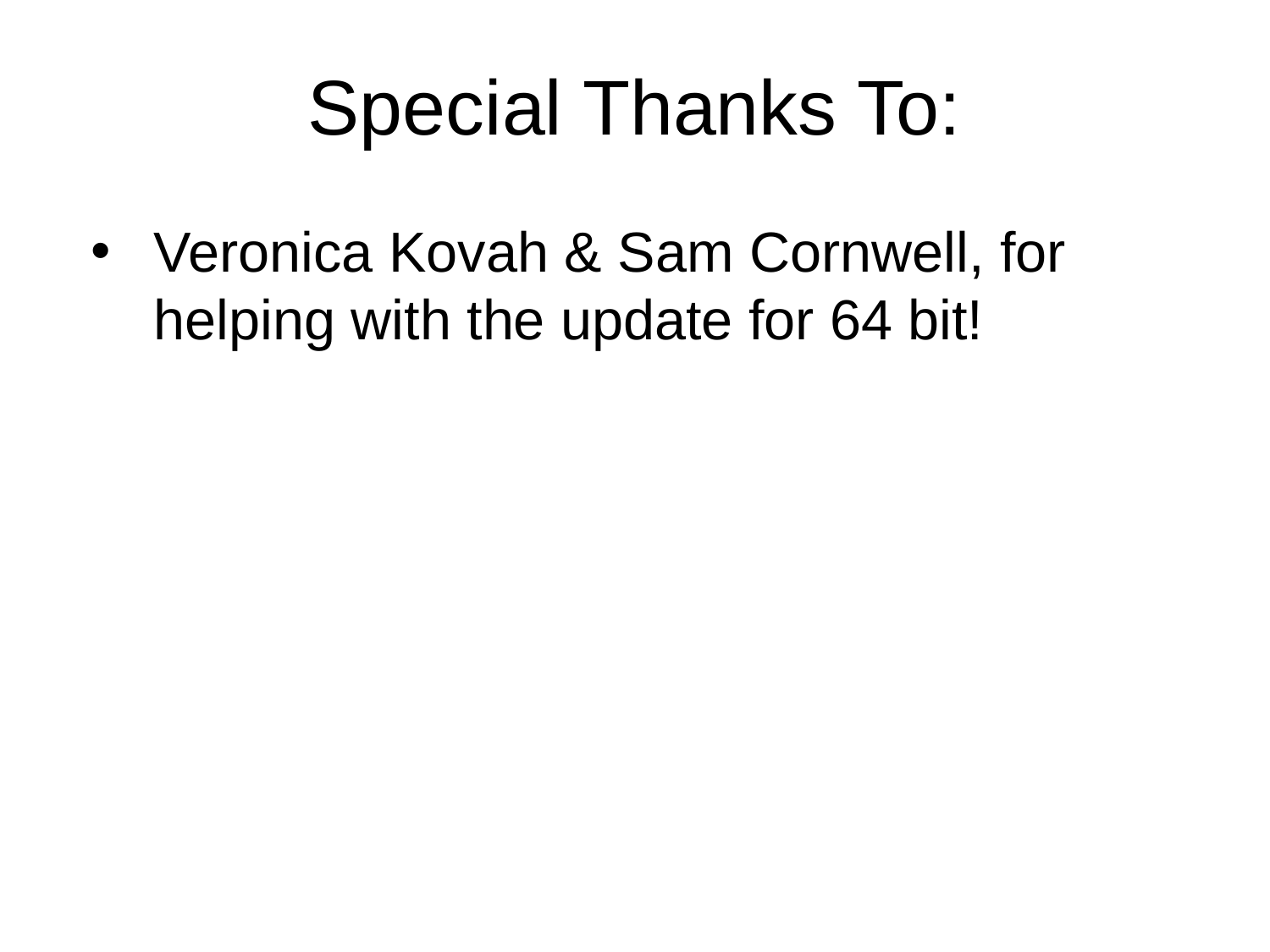

Special Thanks To:
Veronica Kovah & Sam Cornwell, for helping with the update for 64 bit!